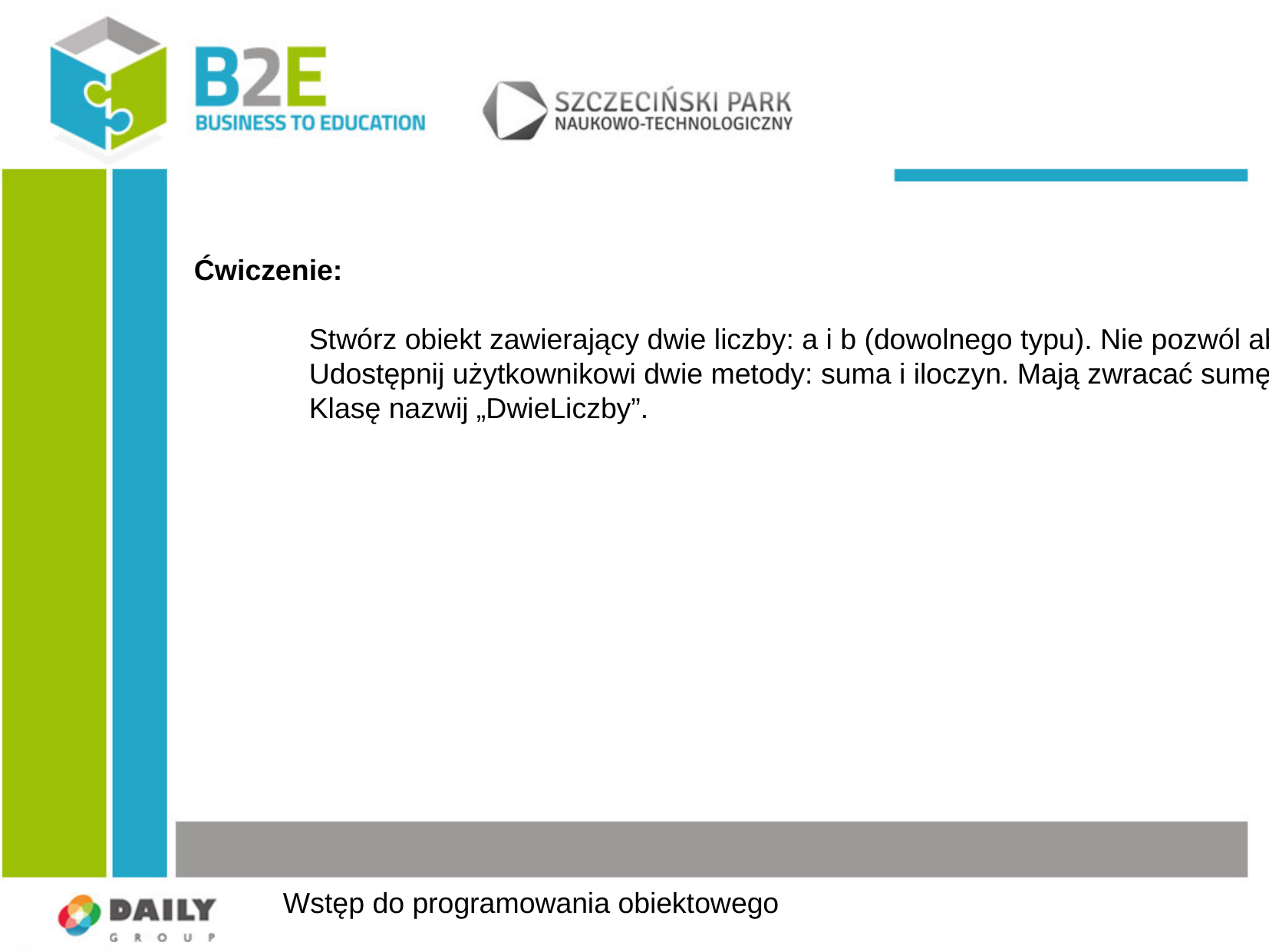

Ćwiczenie:

	Stwórz obiekt zawierający dwie liczby: a i b (dowolnego typu). Nie pozwól aby, któraś z nich była ujemna (jeżeli użytkownik pod ujemną liczbę, zamień ją na 0). Nie pisz dwa razy tego samego kodu.
	Udostępnij użytkownikowi dwie metody: suma i iloczyn. Mają zwracać sumę i iloczyn tych liczb.
	Klasę nazwij „DwieLiczby”.
Wstęp do programowania obiektowego